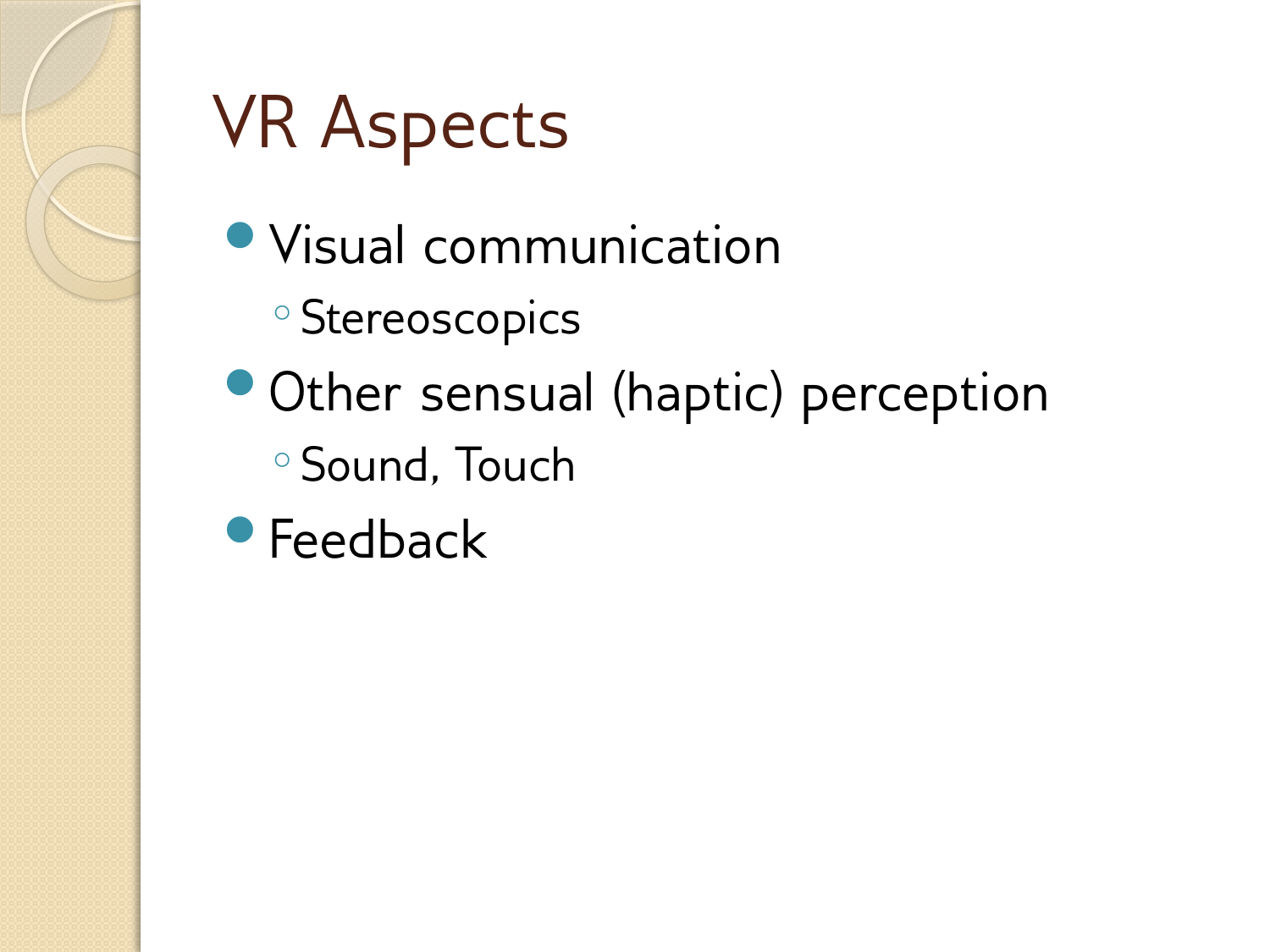

# VR Aspects
Visual communication
Stereoscopics
Other sensual (haptic) perception
Sound, Touch
Feedback